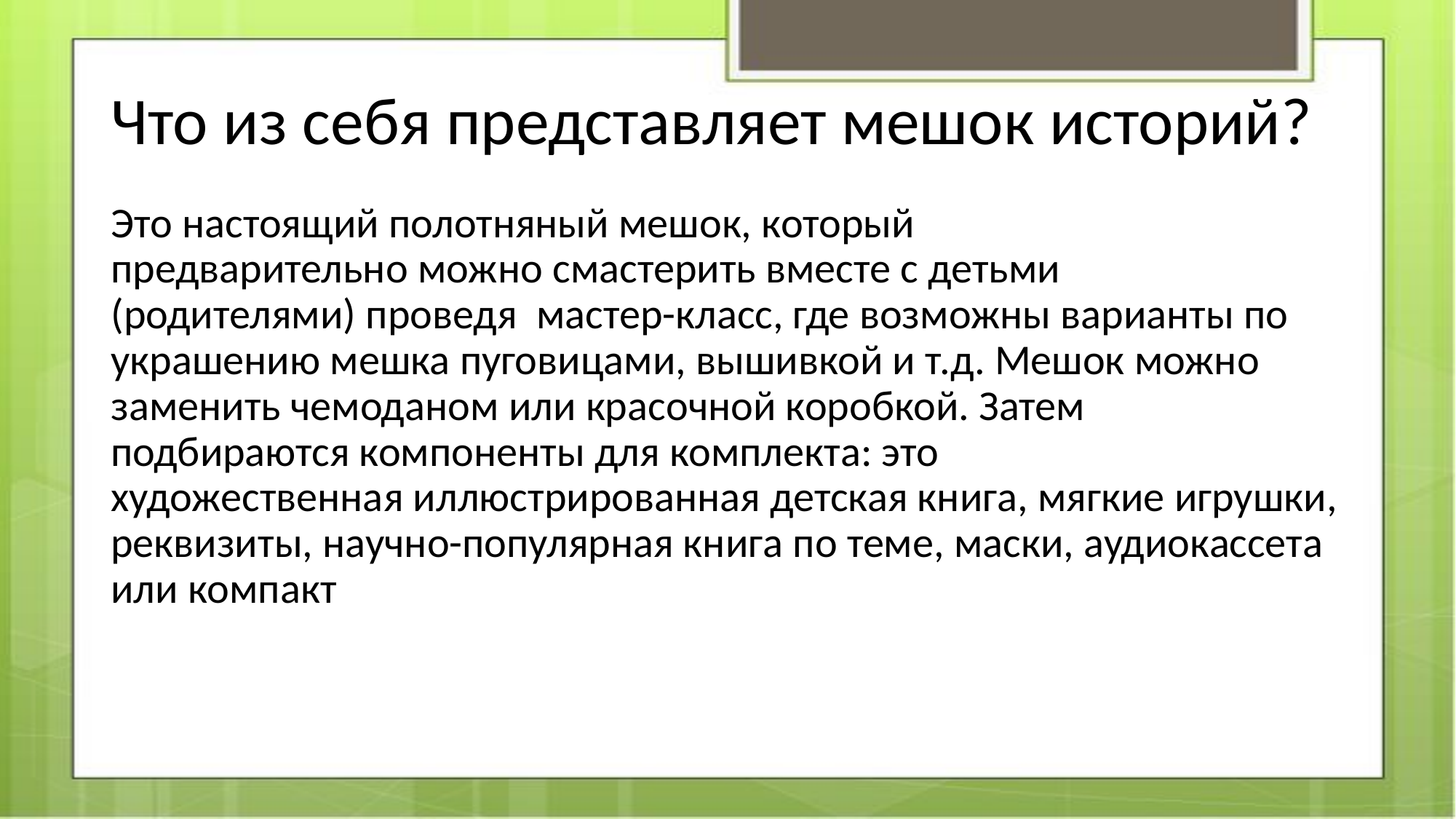

# Что из себя представляет мешок историй?
Это настоящий полотняный мешок, который предварительно можно смастерить вместе с детьми (родителями) проведя  мастер-класс, где возможны варианты по украшению мешка пуговицами, вышивкой и т.д. Мешок можно заменить чемоданом или красочной коробкой. Затем подбираются компоненты для комплекта: это художественная иллюстрированная детская книга, мягкие игрушки, реквизиты, научно-популярная книга по теме, маски, аудиокассета или компакт